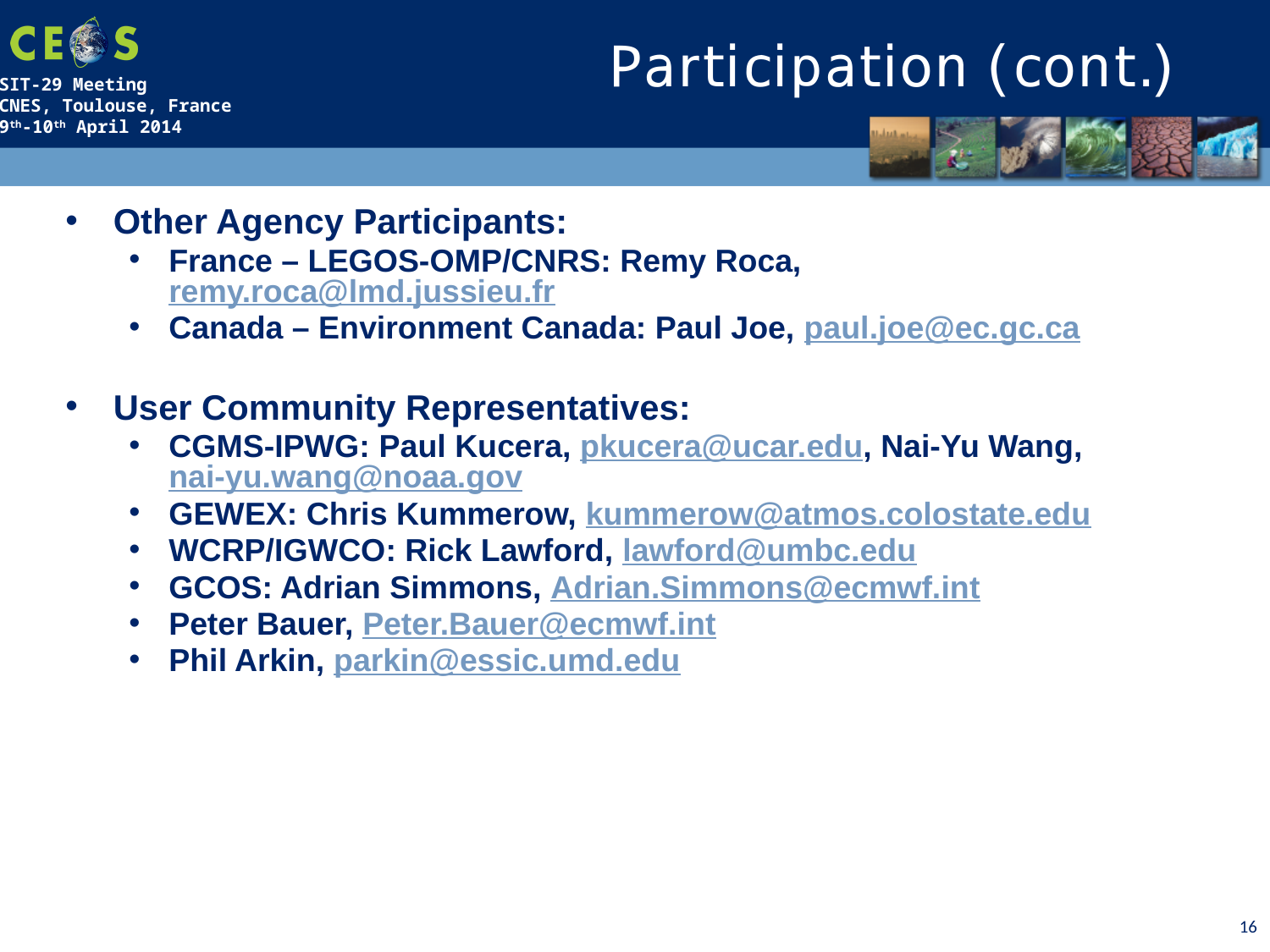

Participation (cont.)
Other Agency Participants:
France – LEGOS-OMP/CNRS: Remy Roca, remy.roca@lmd.jussieu.fr
Canada – Environment Canada: Paul Joe, paul.joe@ec.gc.ca

User Community Representatives:
CGMS-IPWG: Paul Kucera, pkucera@ucar.edu, Nai-Yu Wang, nai-yu.wang@noaa.gov
GEWEX: Chris Kummerow, kummerow@atmos.colostate.edu
WCRP/IGWCO: Rick Lawford, lawford@umbc.edu
GCOS: Adrian Simmons, Adrian.Simmons@ecmwf.int
Peter Bauer, Peter.Bauer@ecmwf.int
Phil Arkin, parkin@essic.umd.edu
16